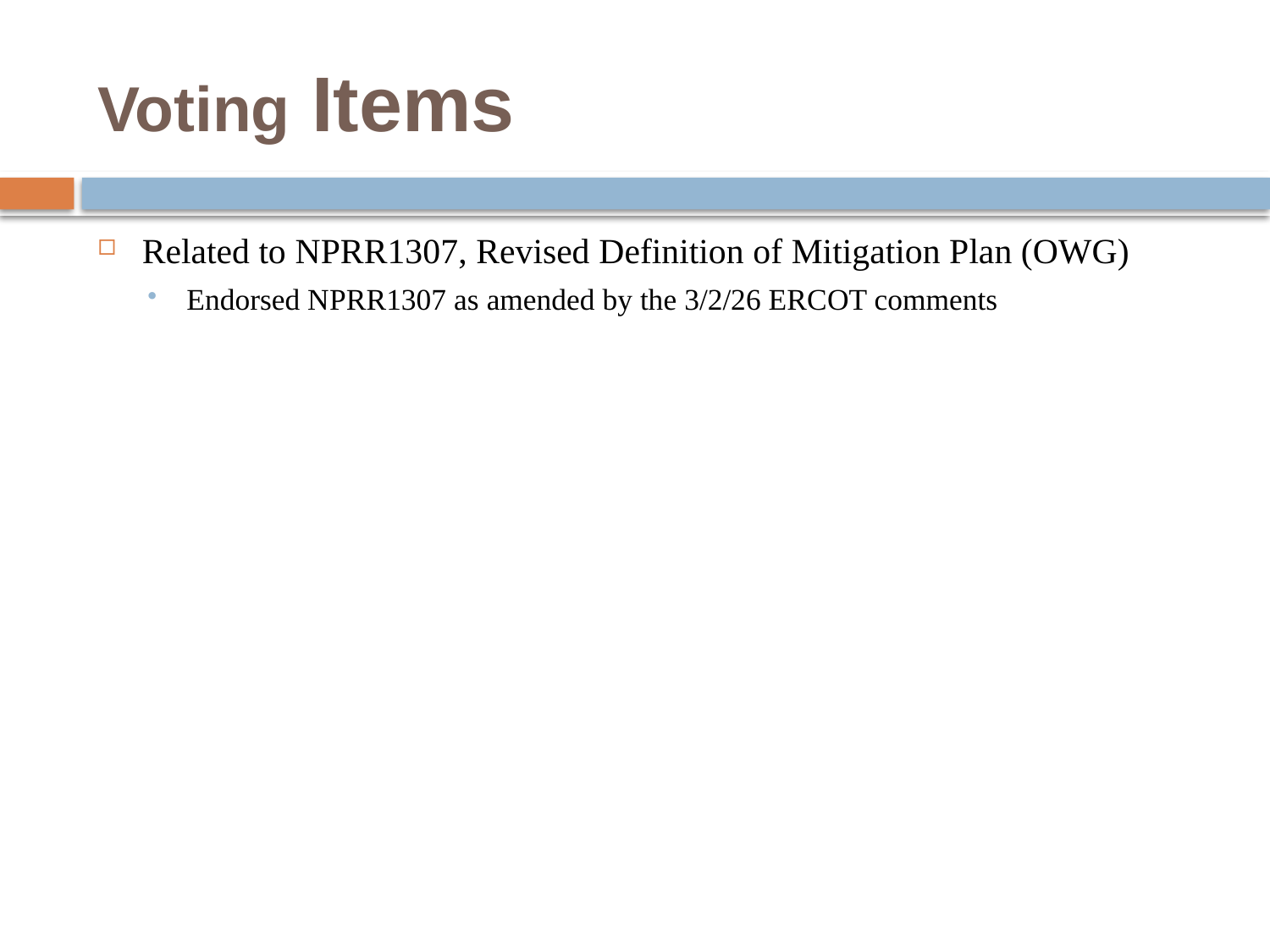

# Voting Items
Related to NPRR1307, Revised Definition of Mitigation Plan (OWG)
Endorsed NPRR1307 as amended by the 3/2/26 ERCOT comments